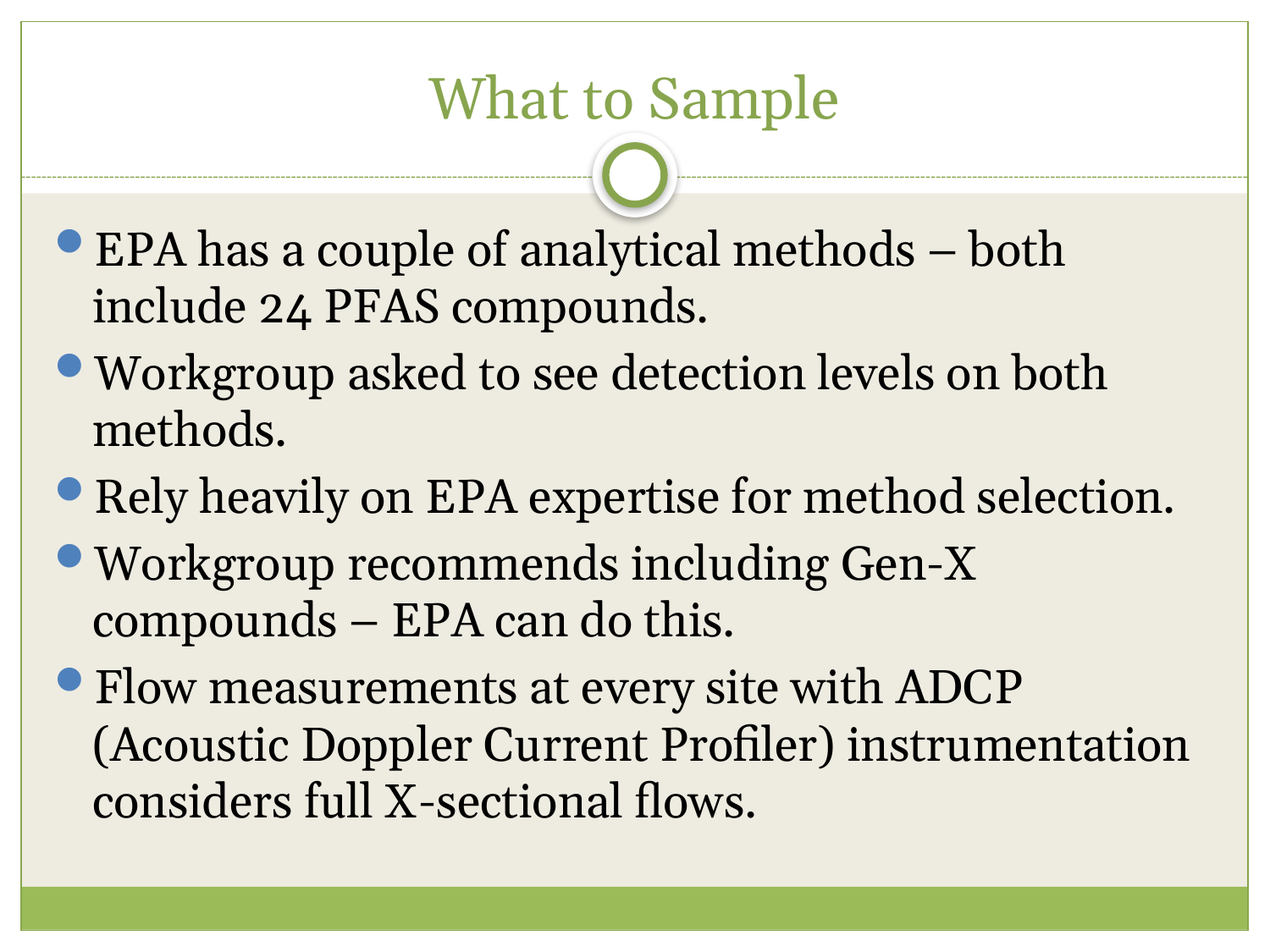

# What to Sample
EPA has a couple of analytical methods – both include 24 PFAS compounds.
Workgroup asked to see detection levels on both methods.
Rely heavily on EPA expertise for method selection.
Workgroup recommends including Gen-X compounds – EPA can do this.
Flow measurements at every site with ADCP (Acoustic Doppler Current Profiler) instrumentation considers full X-sectional flows.